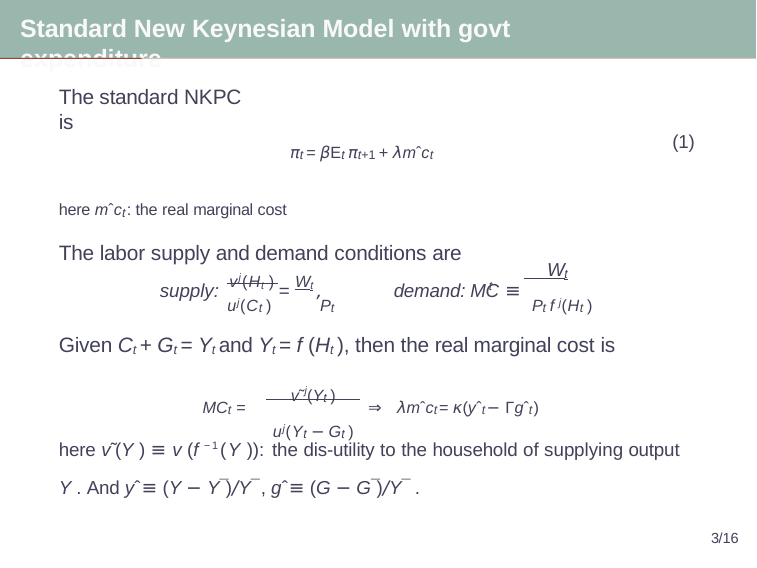

# Standard New Keynesian Model with govt expenditure

The standard NKPC is
(1)
πt = βEt πt+1 + λmˆct
here mˆct : the real marginal cost
The labor supply and demand conditions are
     W
t
supply:  vj(Ht ) = Wt ,	demand: MC ≡
t
uj(Ct )	Pt	Pt f j(Ht )

Given Ct + Gt = Yt and Yt = f (Ht ), then the real marginal cost is
v˜j(Yt )
uj(Yt − Gt )
MCt =
⇒ λmˆct = κ(yˆt − Γgˆt )

here v˜(Y ) ≡ v (f −1(Y )): the dis-utility to the household of supplying output
Y . And yˆ ≡ (Y − Y¯ )/Y¯ , gˆ ≡ (G − G¯ )/Y¯ .
3/16